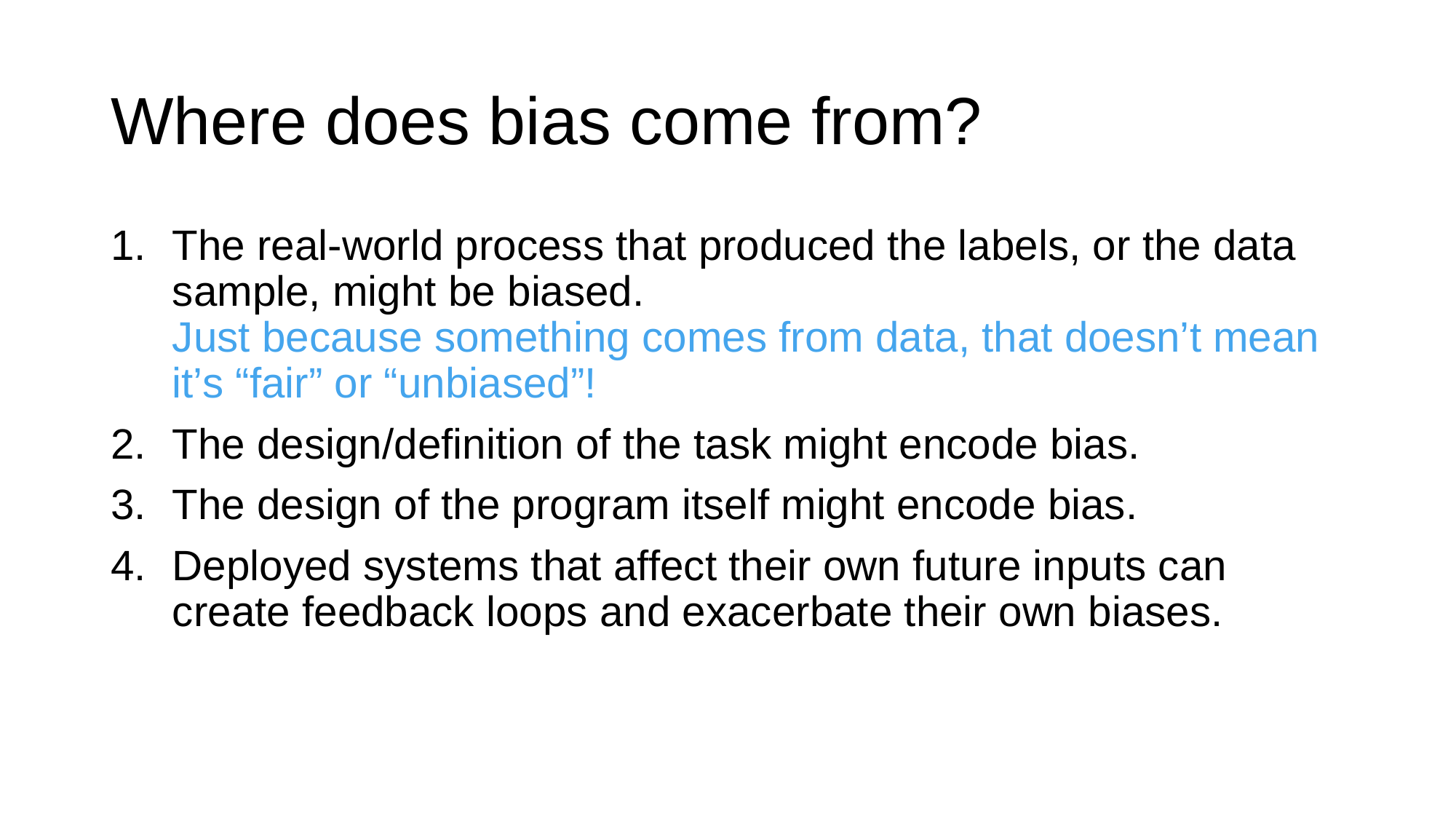

# Where does bias come from?
The real-world process that produced the labels, or the data sample, might be biased.
Just because something comes from data, that doesn’t mean it’s “fair” or “unbiased”!
The design/definition of the task might encode bias.
The design of the program itself might encode bias.
Deployed systems that affect their own future inputs can create feedback loops and exacerbate their own biases.